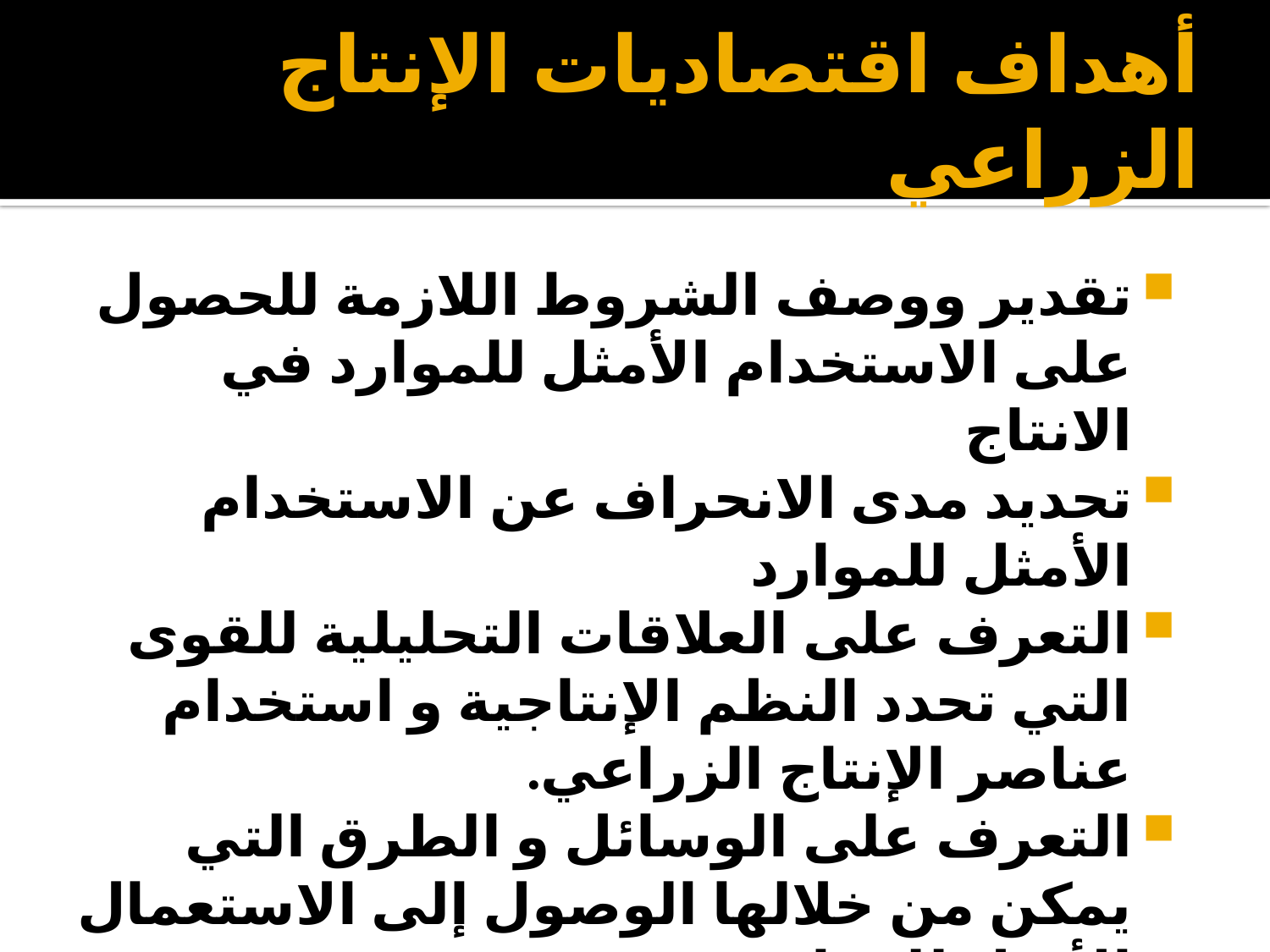

# أهداف اقتصاديات الإنتاج الزراعي
تقدير ووصف الشروط اللازمة للحصول على الاستخدام الأمثل للموارد في الانتاج
تحديد مدى الانحراف عن الاستخدام الأمثل للموارد
التعرف على العلاقات التحليلية للقوى التي تحدد النظم الإنتاجية و استخدام عناصر الإنتاج الزراعي.
التعرف على الوسائل و الطرق التي يمكن من خلالها الوصول إلى الاستعمال الأمثل للموارد